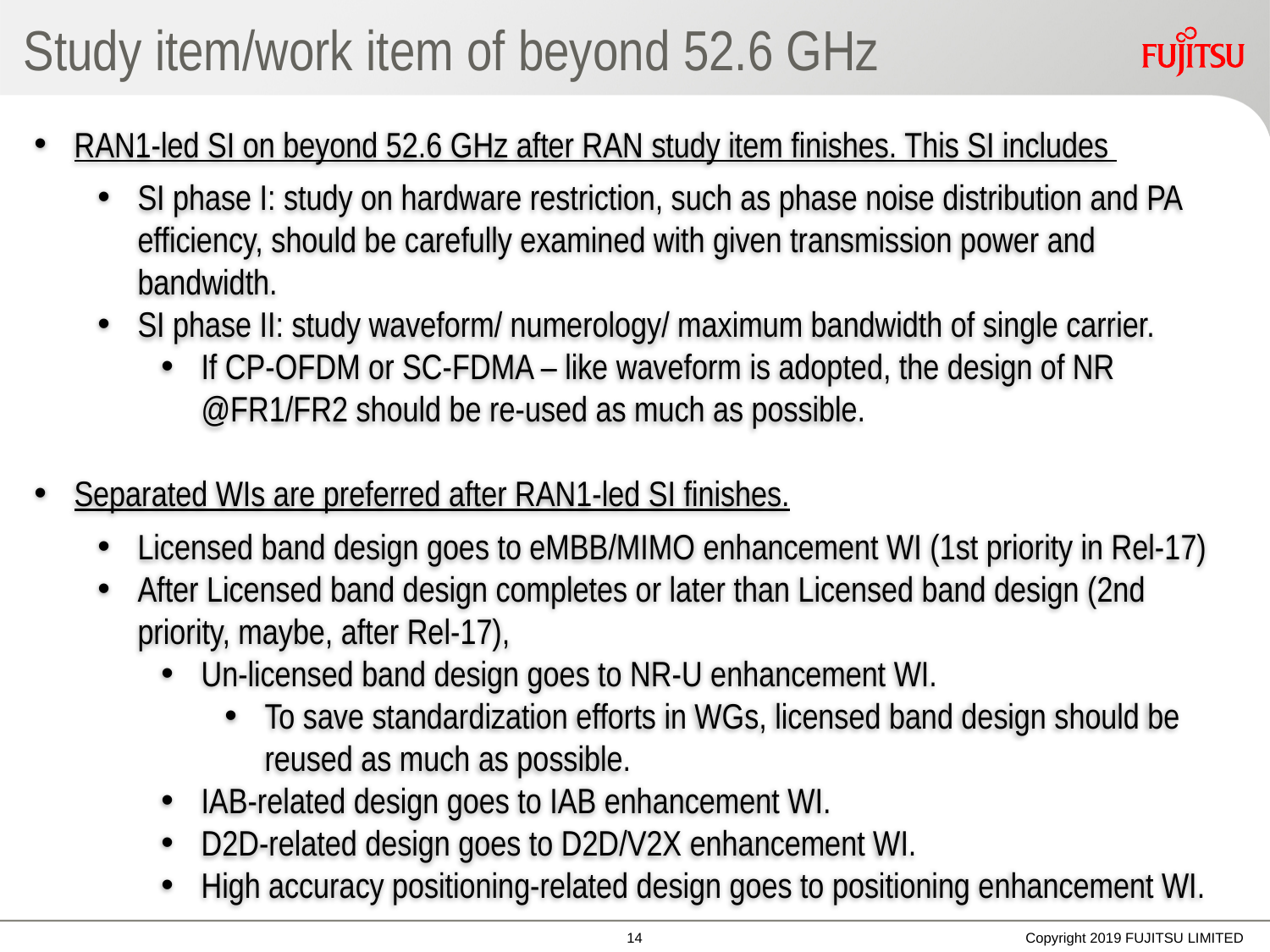

# Study item/work item of beyond 52.6 GHz
RAN1-led SI on beyond 52.6 GHz after RAN study item finishes. This SI includes
SI phase I: study on hardware restriction, such as phase noise distribution and PA efficiency, should be carefully examined with given transmission power and bandwidth.
SI phase II: study waveform/ numerology/ maximum bandwidth of single carrier.
If CP-OFDM or SC-FDMA – like waveform is adopted, the design of NR @FR1/FR2 should be re-used as much as possible.

Separated WIs are preferred after RAN1-led SI finishes.
Licensed band design goes to eMBB/MIMO enhancement WI (1st priority in Rel-17)
After Licensed band design completes or later than Licensed band design (2nd priority, maybe, after Rel-17),
Un-licensed band design goes to NR-U enhancement WI.
To save standardization efforts in WGs, licensed band design should be reused as much as possible.
IAB-related design goes to IAB enhancement WI.
D2D-related design goes to D2D/V2X enhancement WI.
High accuracy positioning-related design goes to positioning enhancement WI.
14
Copyright 2019 FUJITSU LIMITED